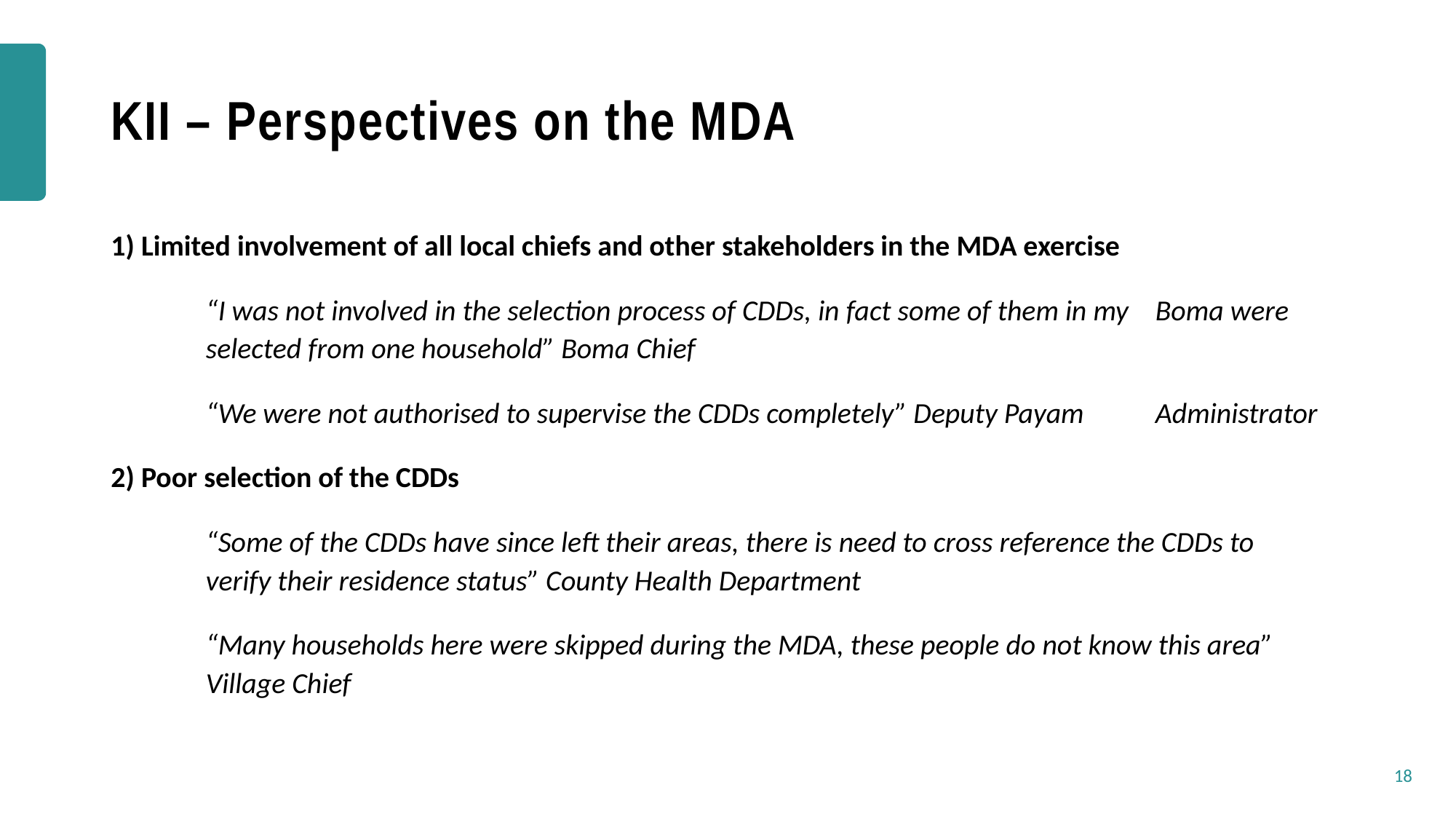

# KII – Perspectives on the MDA
1) Limited involvement of all local chiefs and other stakeholders in the MDA exercise
	“I was not involved in the selection process of CDDs, in fact some of them in my 	Boma were 	selected from one household” Boma Chief
	“We were not authorised to supervise the CDDs completely” Deputy Payam 	Administrator
2) Poor selection of the CDDs
	“Some of the CDDs have since left their areas, there is need to cross reference the CDDs to 	verify their residence status” County Health Department
	“Many households here were skipped during the MDA, these people do not know this area” 	Village Chief
18